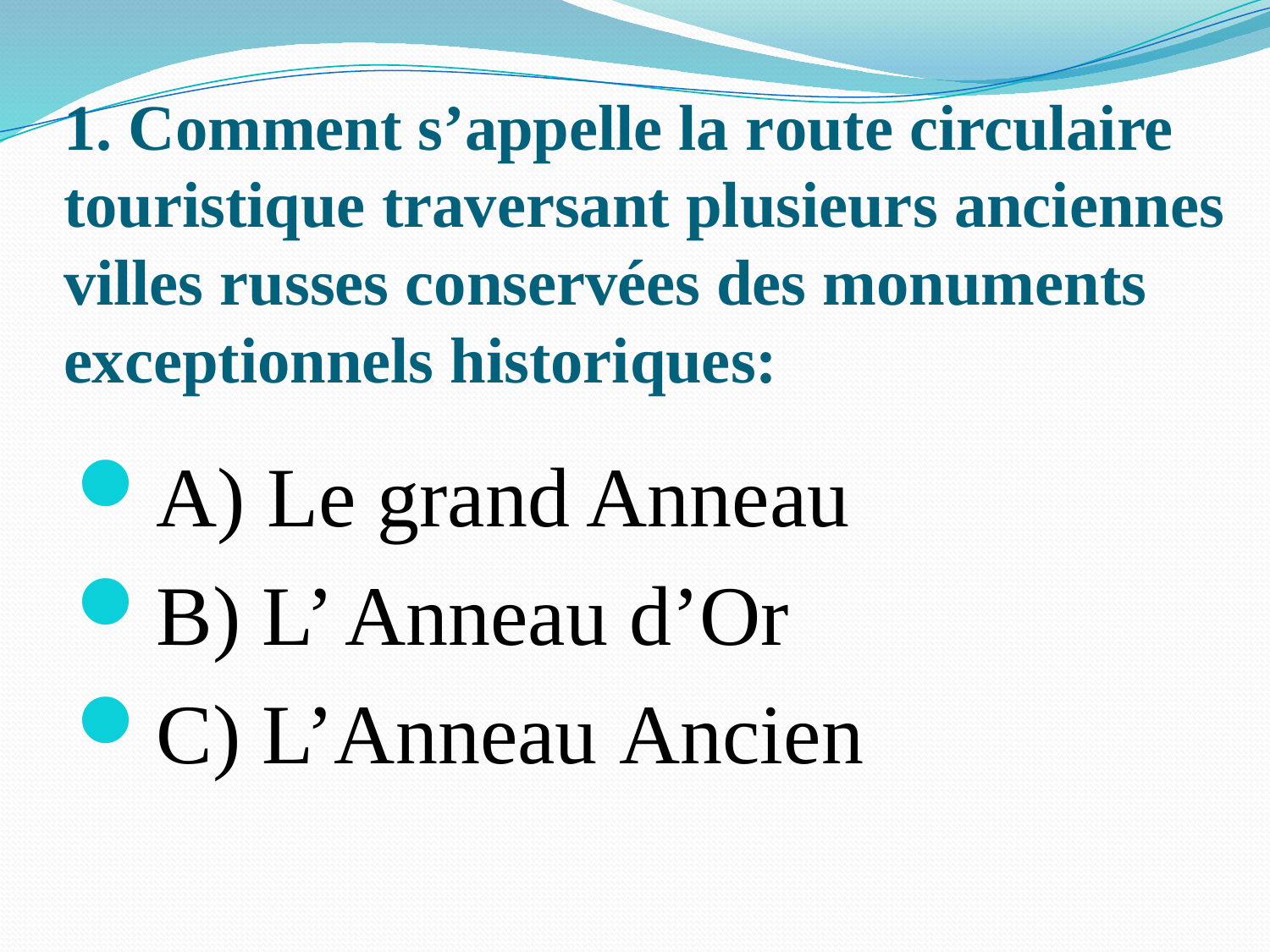

# 1. Comment s’appelle la route circulaire touristique traversant plusieurs anciennes villes russes conservées des monuments exceptionnels historiques:
A) Le grand Anneau
B) L’ Anneau d’Or
C) L’Anneau Ancien